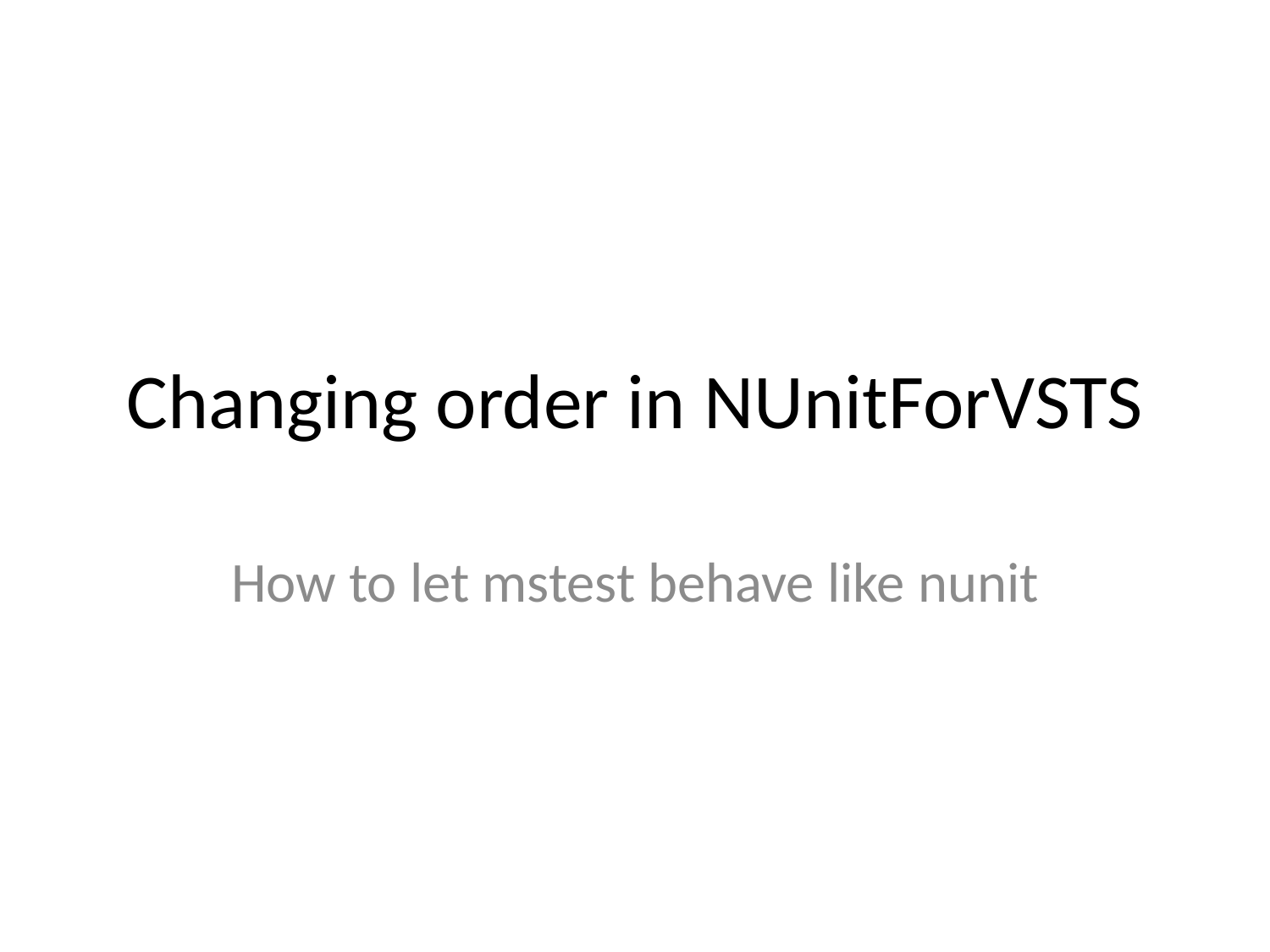

# Changing order in NUnitForVSTS
How to let mstest behave like nunit